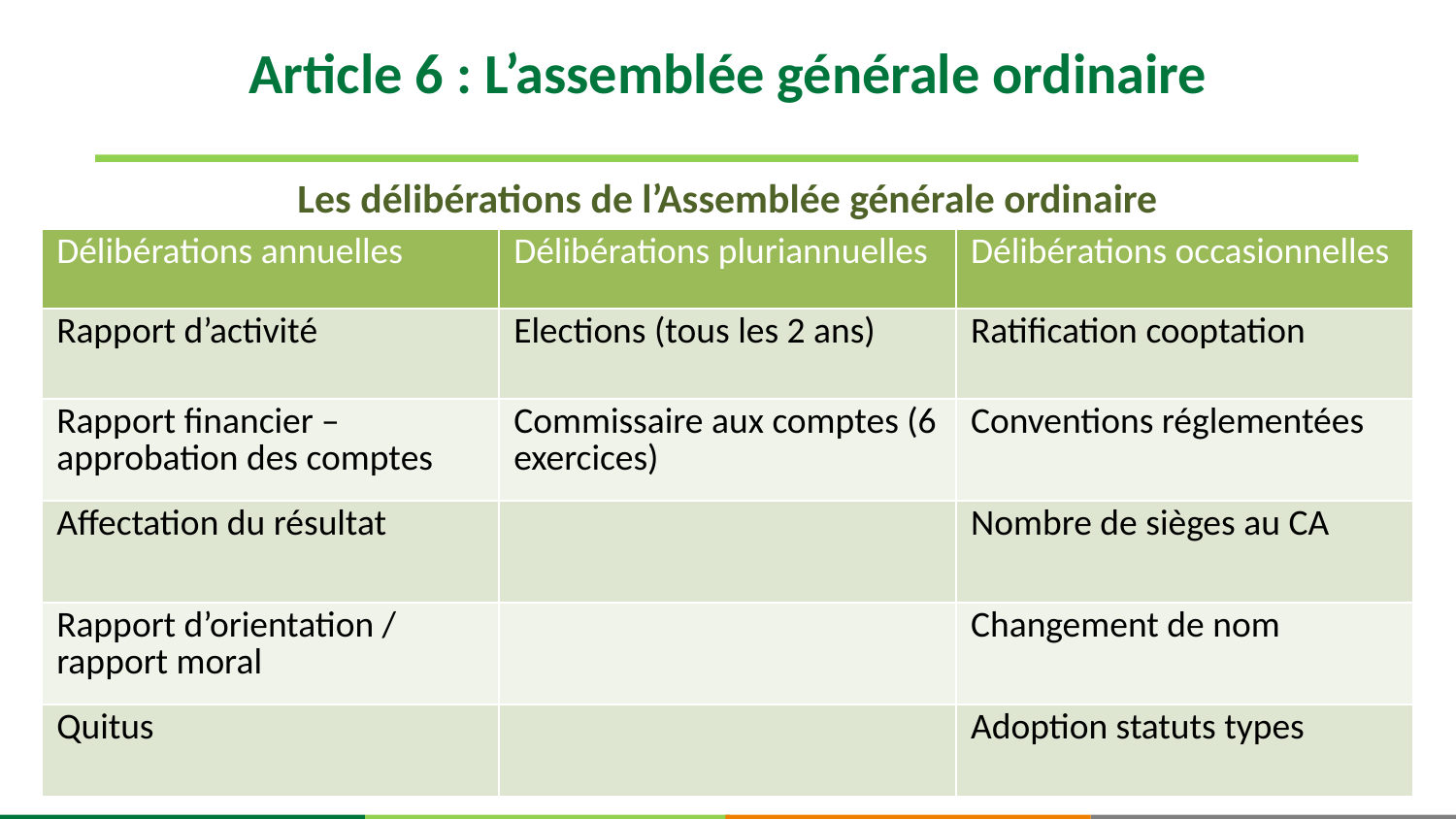

# Article 6 : L’assemblée générale ordinaire
Les délibérations de l’Assemblée générale ordinaire
| Délibérations annuelles | Délibérations pluriannuelles | Délibérations occasionnelles |
| --- | --- | --- |
| Rapport d’activité | Elections (tous les 2 ans) | Ratification cooptation |
| Rapport financier – approbation des comptes | Commissaire aux comptes (6 exercices) | Conventions réglementées |
| Affectation du résultat |  | Nombre de sièges au CA |
| Rapport d’orientation / rapport moral |  | Changement de nom |
| Quitus |  | Adoption statuts types |